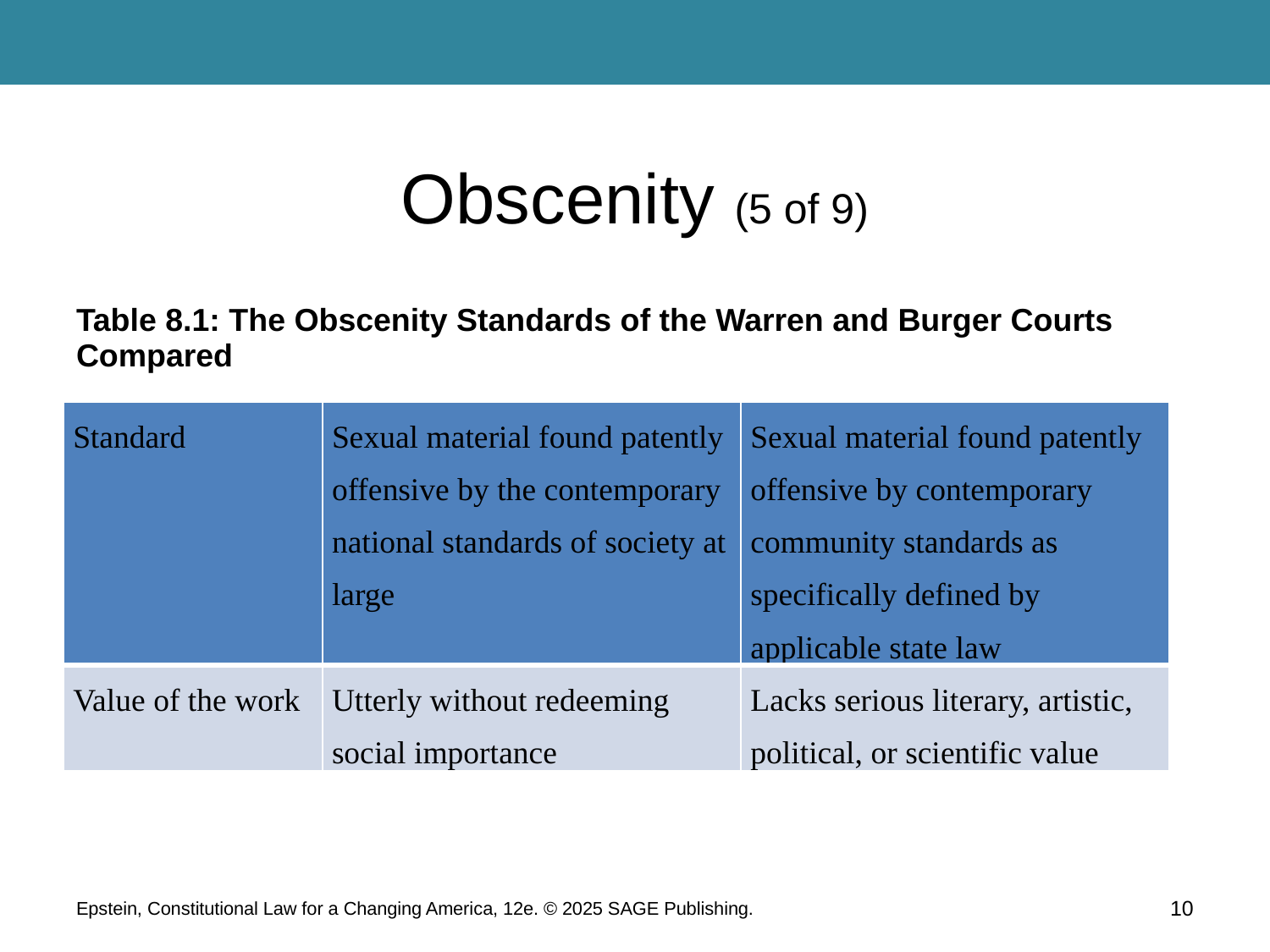

# Obscenity (5 of 9)
Table 8.1: The Obscenity Standards of the Warren and Burger Courts Compared

| Standard | Sexual material found patently offensive by the contemporary national standards of society at large | Sexual material found patently offensive by contemporary community standards as specifically defined by applicable state law |
| --- | --- | --- |
| Value of the work | Utterly without redeeming social importance | Lacks serious literary, artistic, political, or scientific value |
Epstein, Constitutional Law for a Changing America, 12e. © 2025 SAGE Publishing.
10